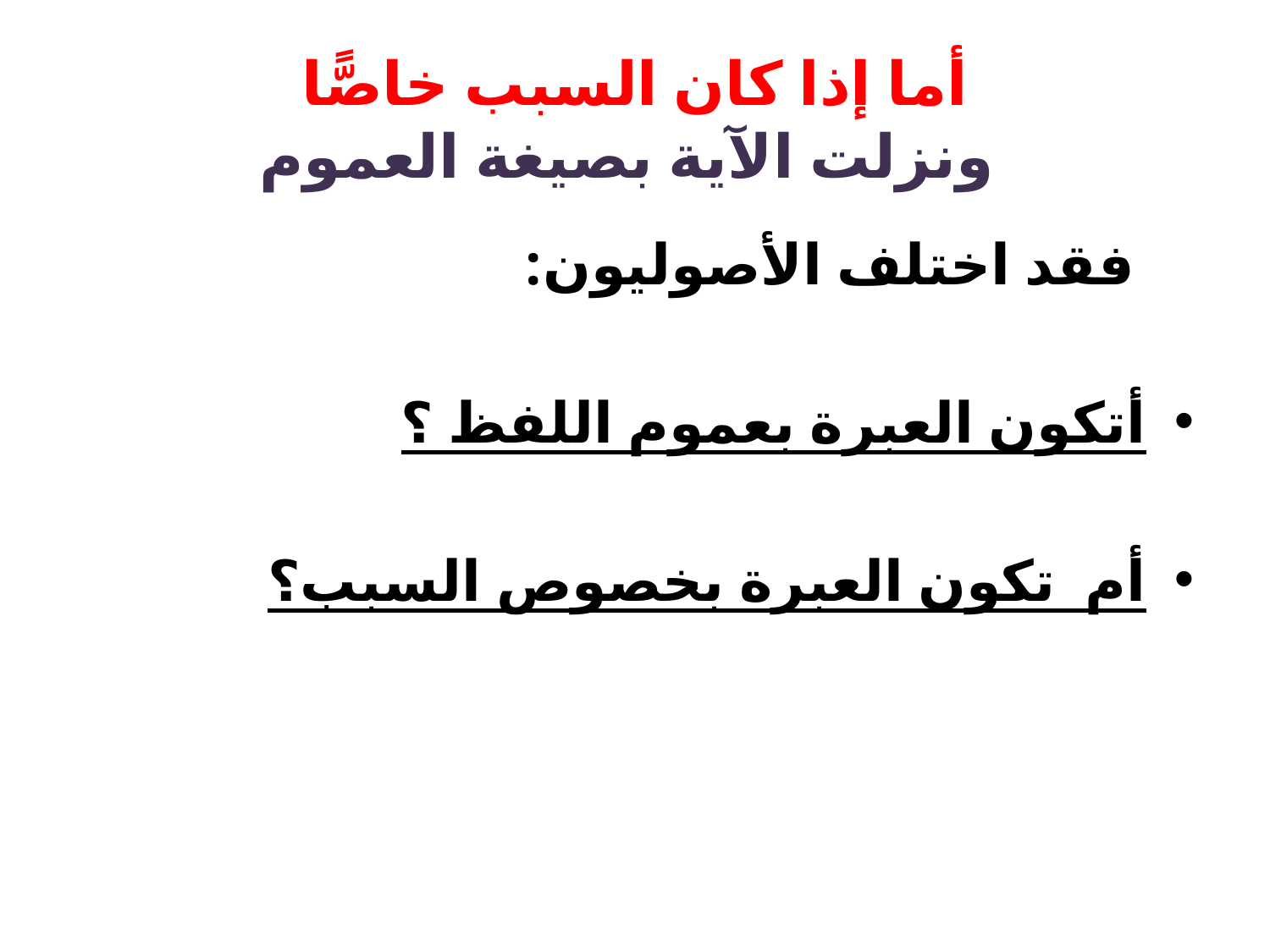

# أما إذا كان السبب خاصًّا ونزلت الآية بصيغة العموم
    فقد اختلف الأصوليون:

أتكون العبرة بعموم اللفظ ؟

أم  تكون العبرة بخصوص السبب؟